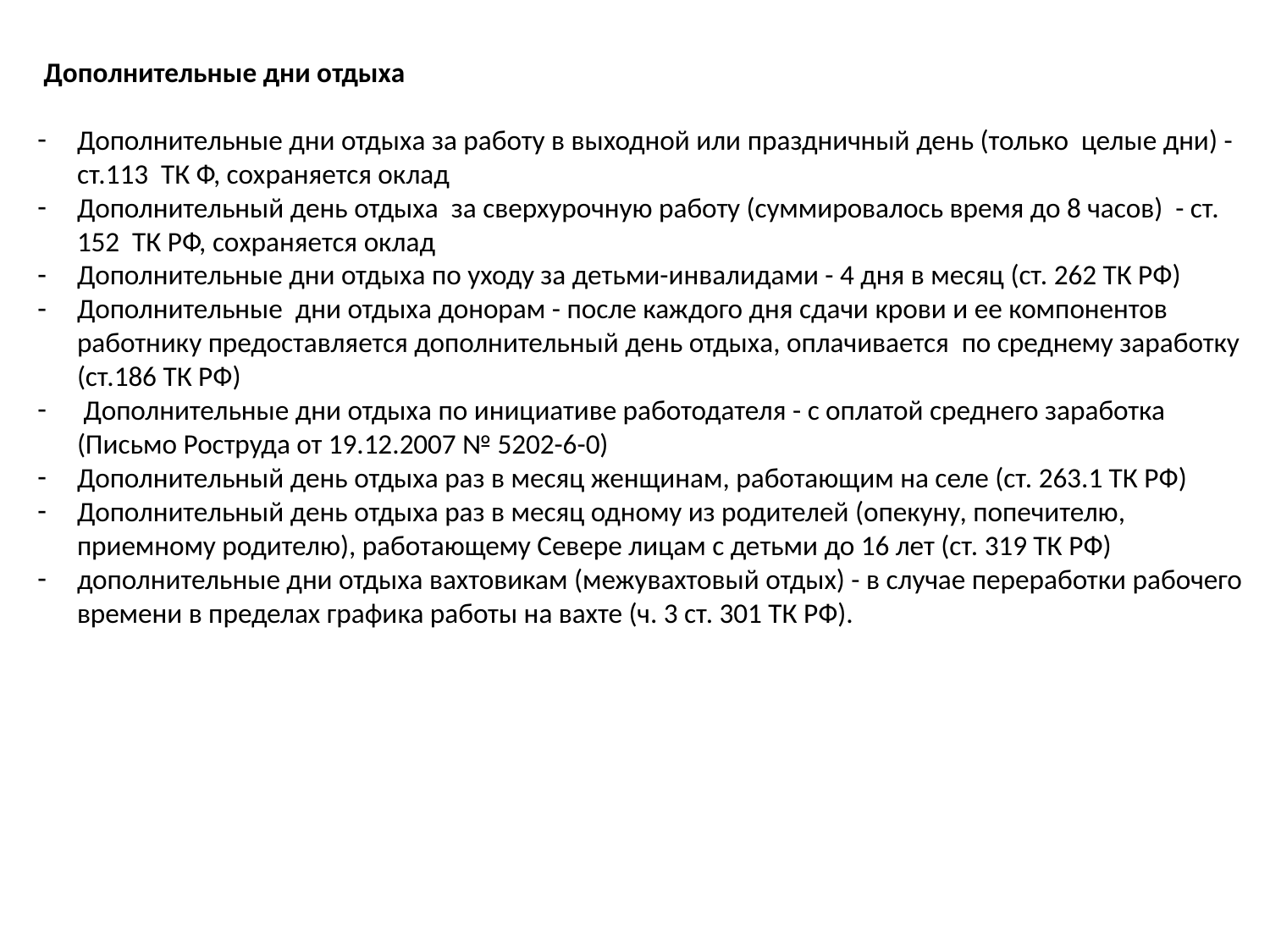

Дополнительные дни отдыха

Дополнительные дни отдыха за работу в выходной или праздничный день (только  целые дни) -  ст.113  ТК Ф, сохраняется оклад
Дополнительный день отдыха  за сверхурочную работу (суммировалось время до 8 часов)  - ст. 152  ТК РФ, сохраняется оклад
Дополнительные дни отдыха по уходу за детьми-инвалидами - 4 дня в месяц (ст. 262 ТК РФ)
Дополнительные  дни отдыха донорам - после каждого дня сдачи крови и ее компонентов работнику предоставляется дополнительный день отдыха, оплачивается  по среднему заработку (ст.186 ТК РФ)
 Дополнительные дни отдыха по инициативе работодателя - с оплатой среднего заработка (Письмо Роструда от 19.12.2007 № 5202-6-0)
Дополнительный день отдыха раз в месяц женщинам, работающим на селе (ст. 263.1 ТК РФ)
Дополнительный день отдыха раз в месяц одному из родителей (опекуну, попечителю, приемному родителю), работающему Севере лицам с детьми до 16 лет (ст. 319 ТК РФ)
дополнительные дни отдыха вахтовикам (межувахтовый отдых) - в случае переработки рабочего времени в пределах графика работы на вахте (ч. 3 ст. 301 ТК РФ).